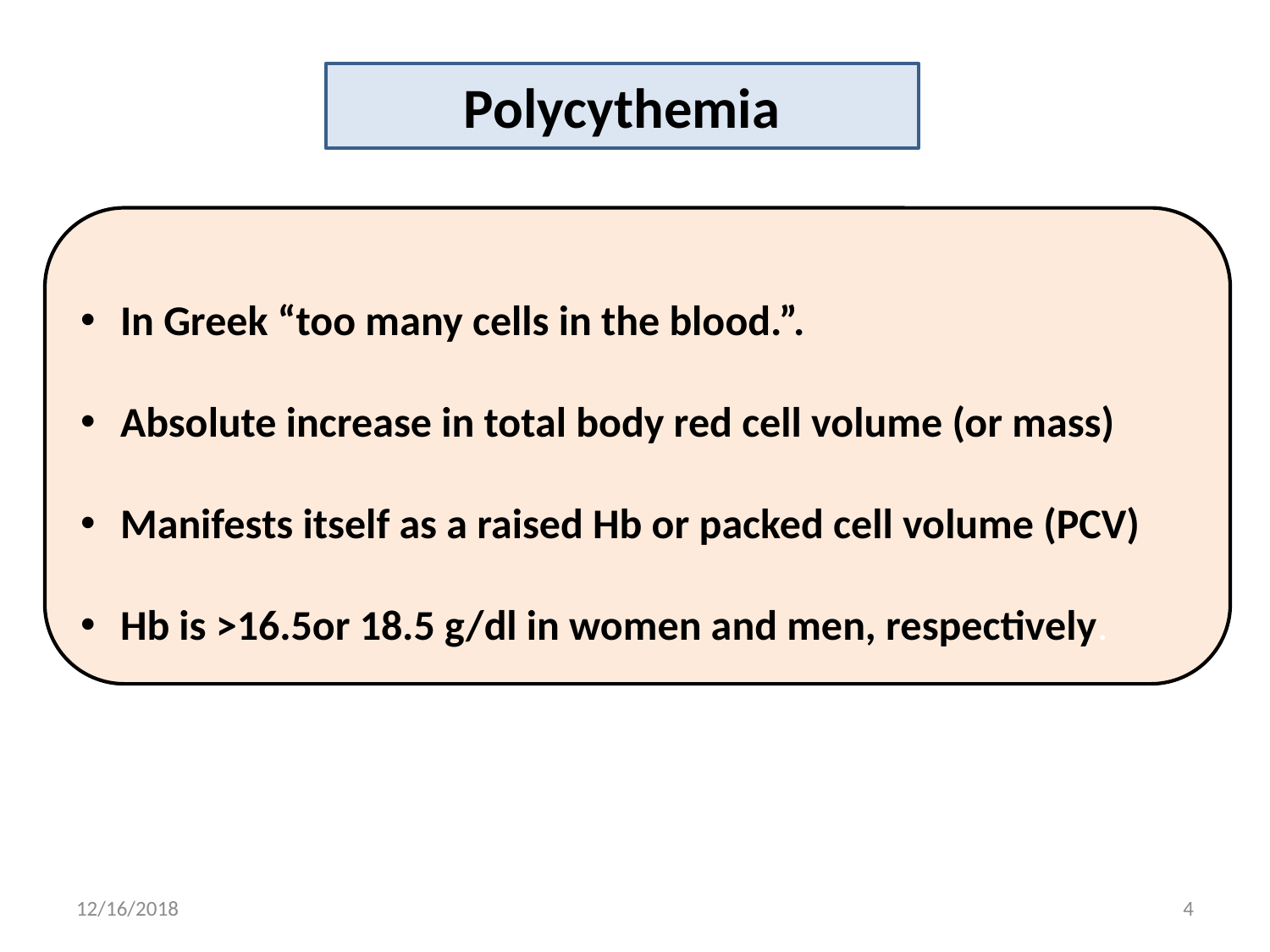

Polycythemia
In Greek “too many cells in the blood.”.
Absolute increase in total body red cell volume (or mass)
Manifests itself as a raised Hb or packed cell volume (PCV)
Hb is >16.5or 18.5 g/dl in women and men, respectively.
12/16/2018
4